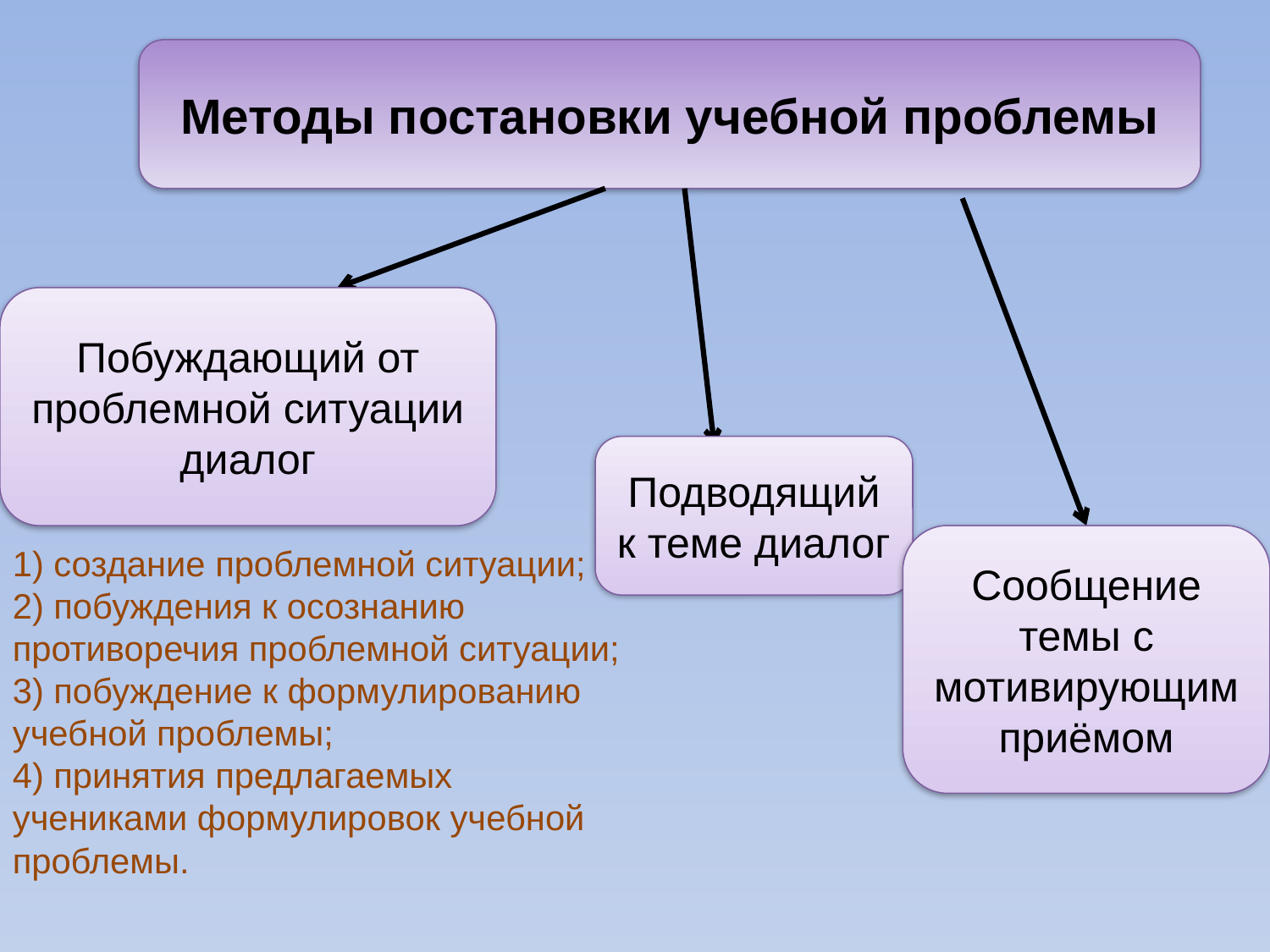

Методы постановки учебной проблемы
Побуждающий от проблемной ситуации диалог
Подводящий к теме диалог
Сообщение темы с мотивирующим приёмом
1) создание проблемной ситуации;
2) побуждения к осознанию противоречия проблемной ситуации;
3) побуждение к формулированию учебной проблемы;
4) принятия предлагаемых учениками формулировок учебной проблемы.